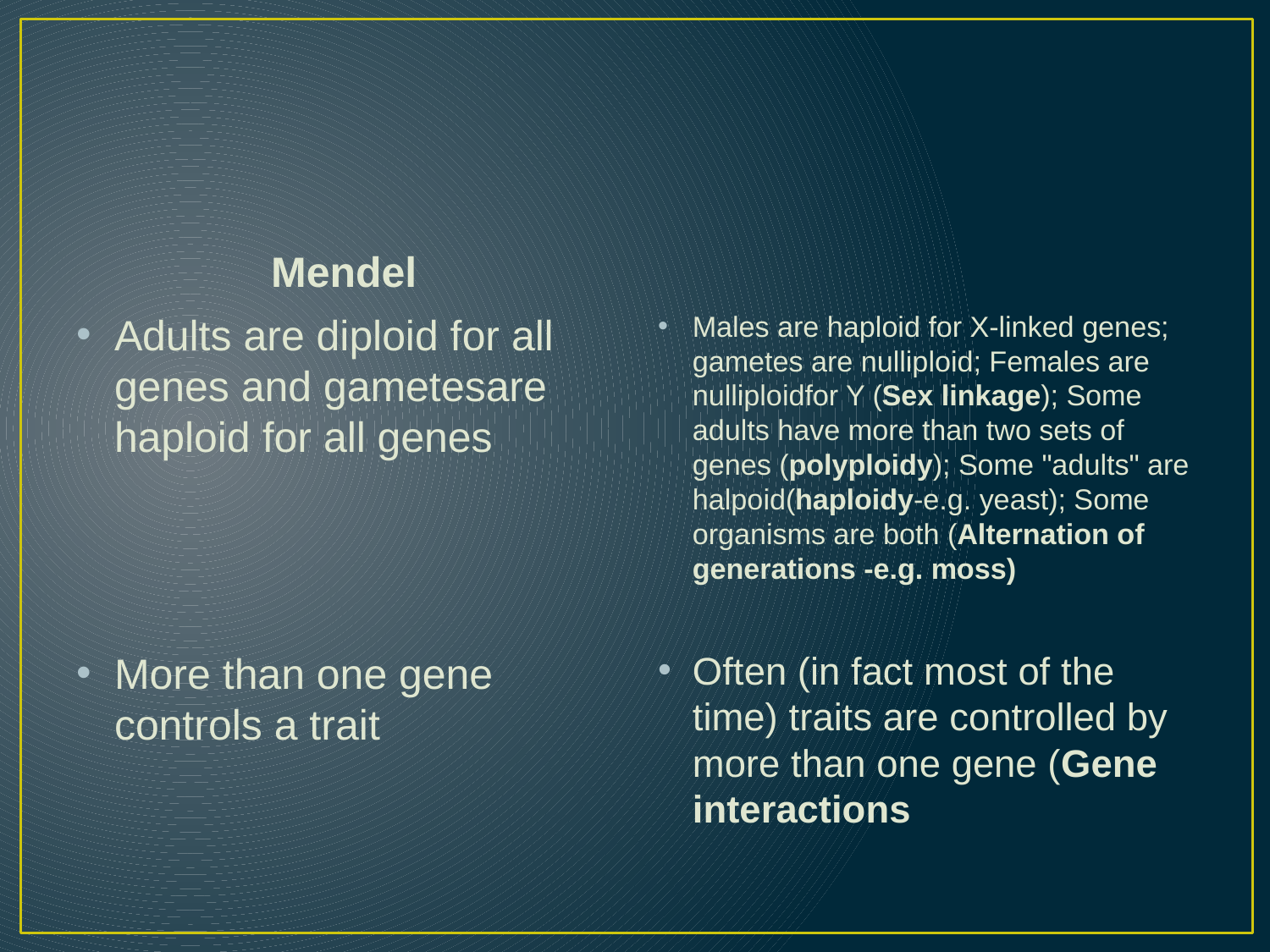

#
Mendel

Adults are diploid for all genes and gametesare haploid for all genes

More than one gene controls a trait

Males are haploid for X-linked genes; gametes are nulliploid; Females are nulliploidfor Y (Sex linkage); Some adults have more than two sets of genes (polyploidy); Some "adults" are halpoid(haploidy-e.g. yeast); Some organisms are both (Alternation of generations -e.g. moss)

Often (in fact most of the time) traits are controlled by more than one gene (Gene interactions